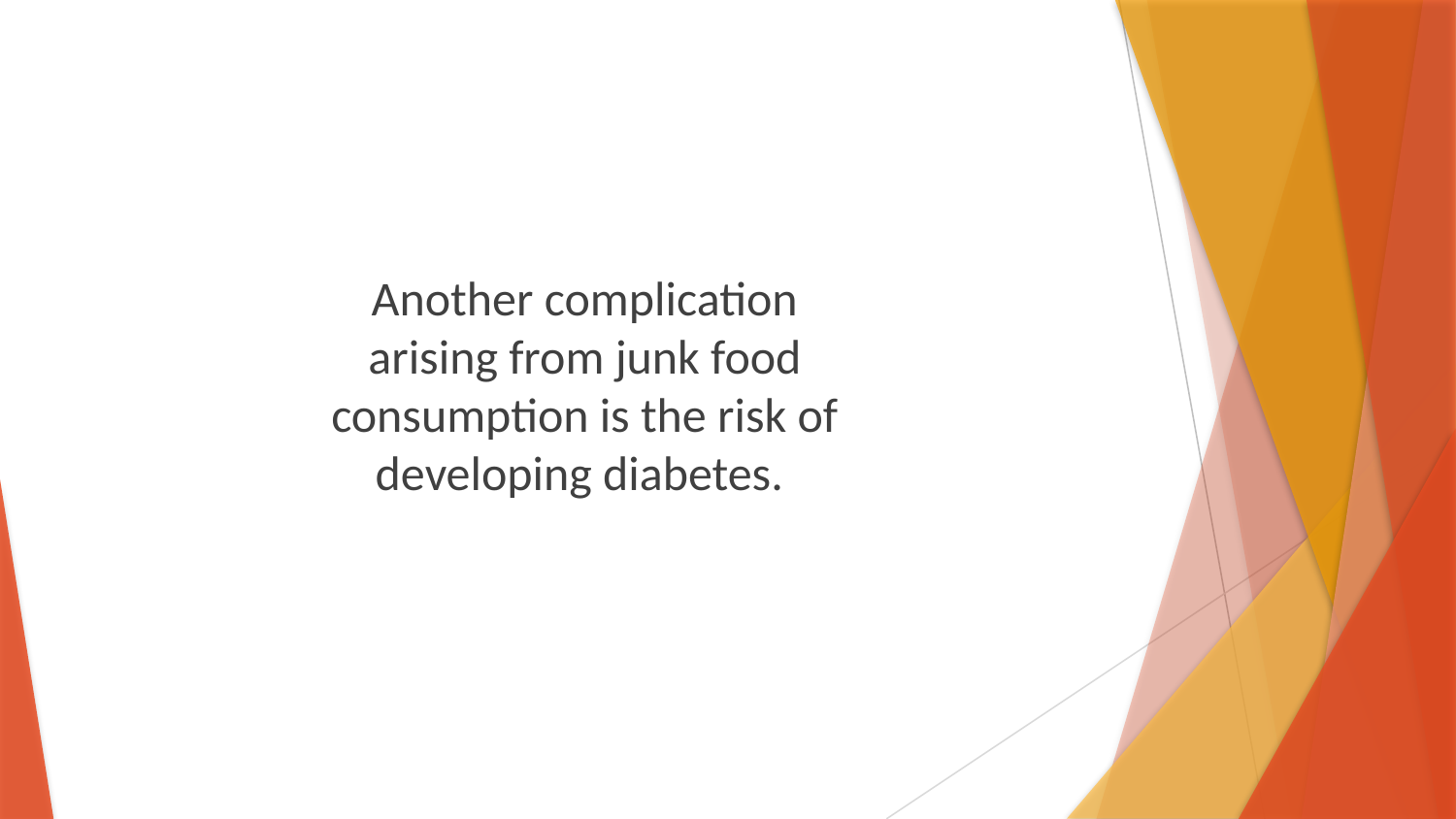

Another complication arising from junk food consumption is the risk of developing diabetes.